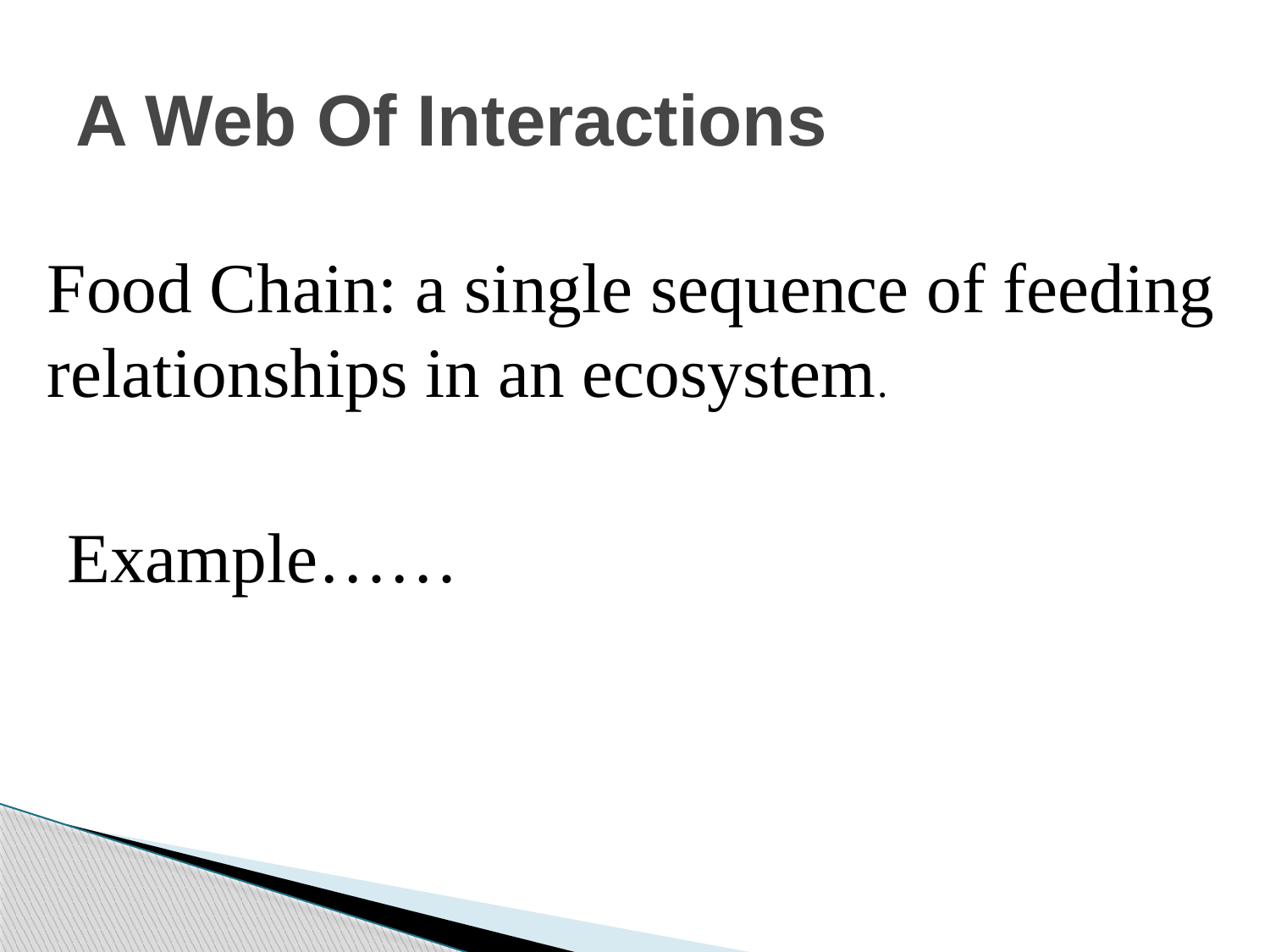

# A Web Of Interactions
Food Chain: a single sequence of feeding relationships in an ecosystem.
Example……